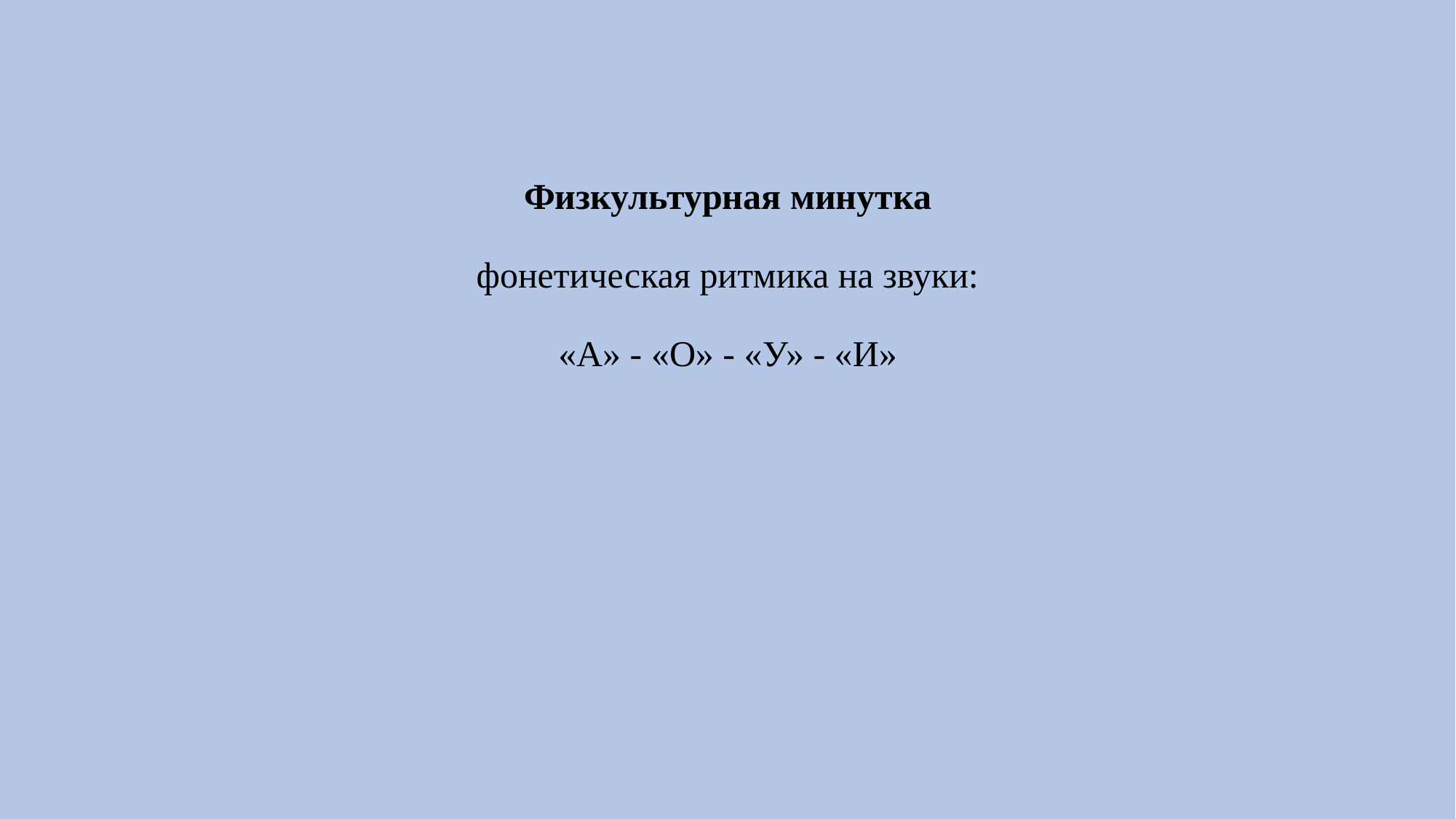

# Физкультурная минутка фонетическая ритмика на звуки: «А» - «О» - «У» - «И»